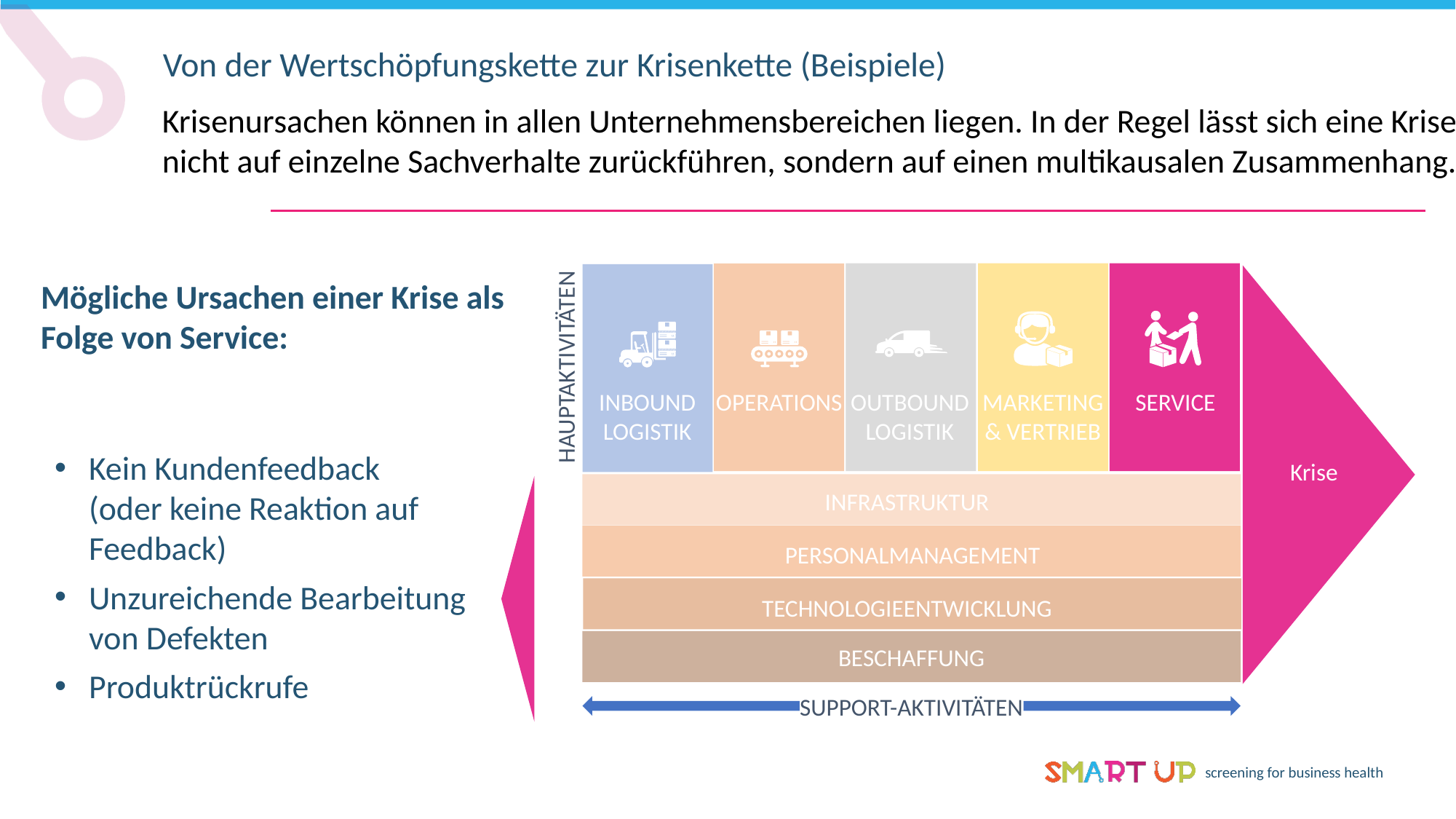

Von der Wertschöpfungskette zur Krisenkette (Beispiele)
Krisenursachen können in allen Unternehmensbereichen liegen. In der Regel lässt sich eine Krise nicht auf einzelne Sachverhalte zurückführen, sondern auf einen multikausalen Zusammenhang.

Mögliche Ursachen einer Krise als Folge von Service:

HAUPTAKTIVITÄTEN
OPERATIONS
INBOUND
LOGISTIK
OUTBOUND LOGISTIK
MARKETING
& VERTRIEB
SERVICE

Krise
Kein Kundenfeedback
(oder keine Reaktion auf Feedback)
Unzureichende Bearbeitung von Defekten
Produktrückrufe

FESTE INFRASTRUKTUR
INFRASTRUKTUR

PERSONALMANAGEMENT
PERSONALMANAGEMENT

TECHNOLOGIEENTWICKLUNG

BESCHAFFUNG
SUPPORT-AKTIVITÄTEN